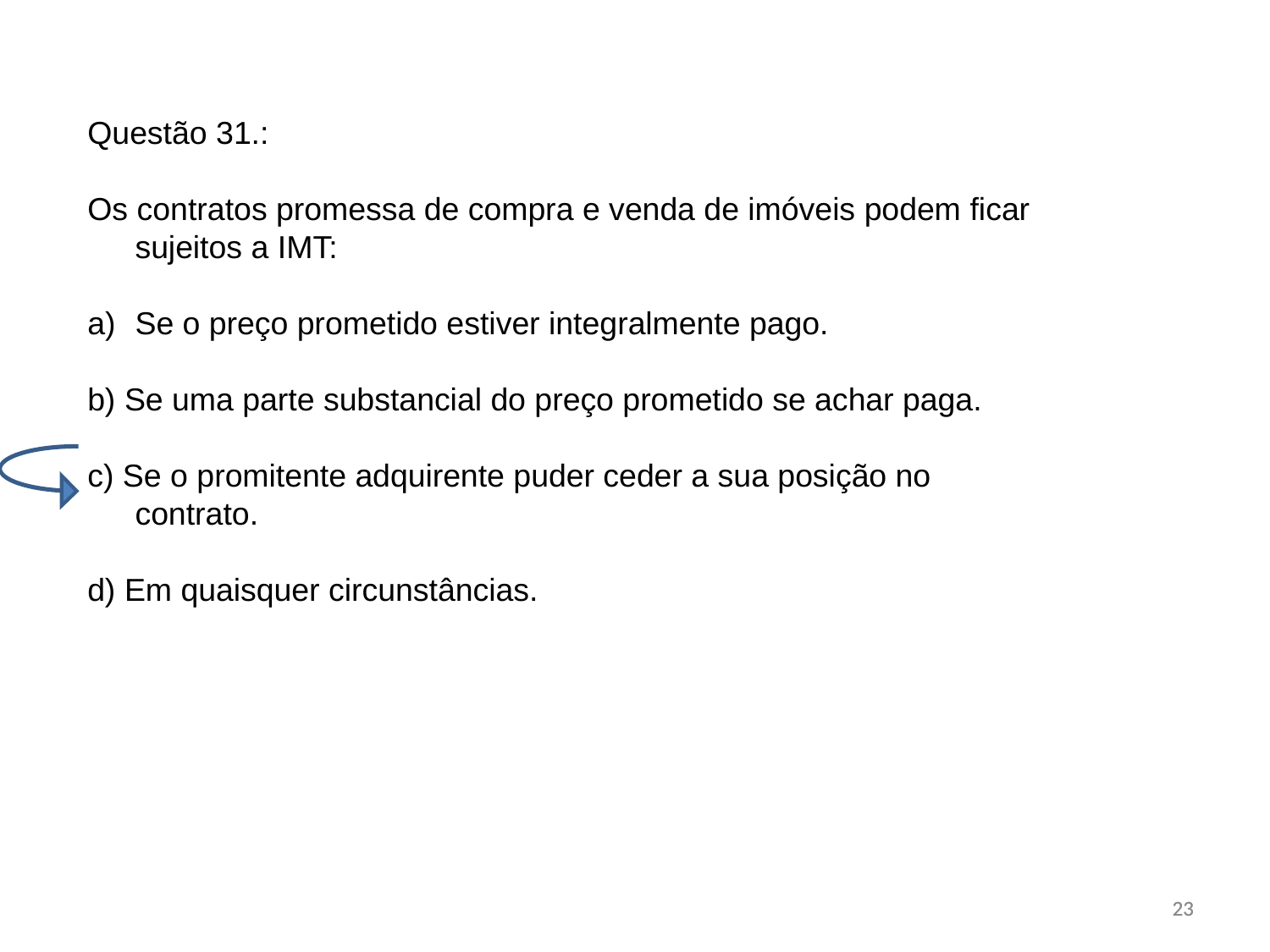

Questão 31.:

Os contratos promessa de compra e venda de imóveis podem ficar sujeitos a IMT:

Se o preço prometido estiver integralmente pago.

b) Se uma parte substancial do preço prometido se achar paga.

c) Se o promitente adquirente puder ceder a sua posição no contrato.

d) Em quaisquer circunstâncias.

23
23